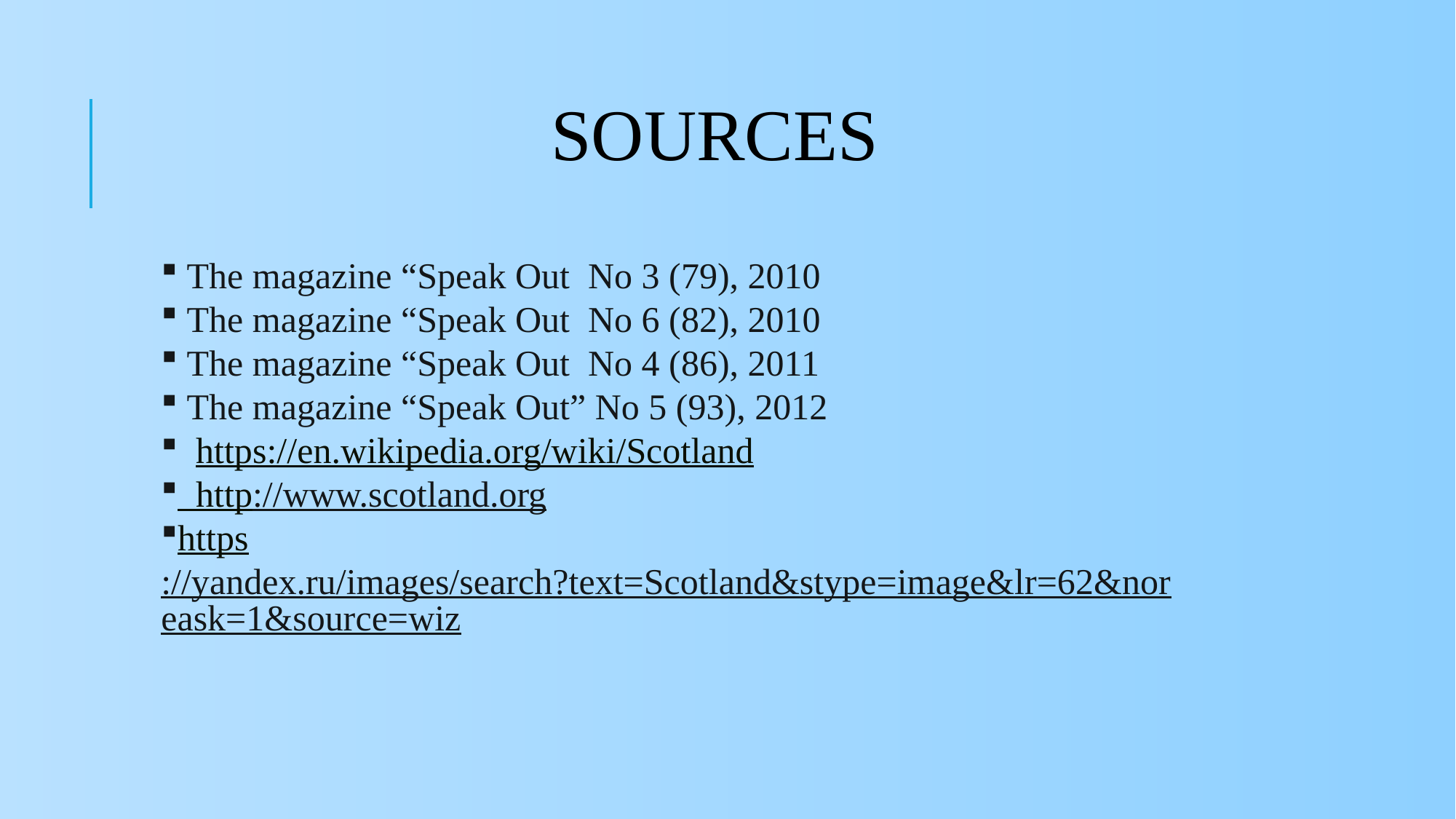

SOURCES
 The magazine “Speak Out  No 3 (79), 2010
 The magazine “Speak Out  No 6 (82), 2010
 The magazine “Speak Out  No 4 (86), 2011
 The magazine “Speak Out” No 5 (93), 2012
  https://en.wikipedia.org/wiki/Scotland
  http://www.scotland.org
https://yandex.ru/images/search?text=Scotland&stype=image&lr=62&noreask=1&source=wiz